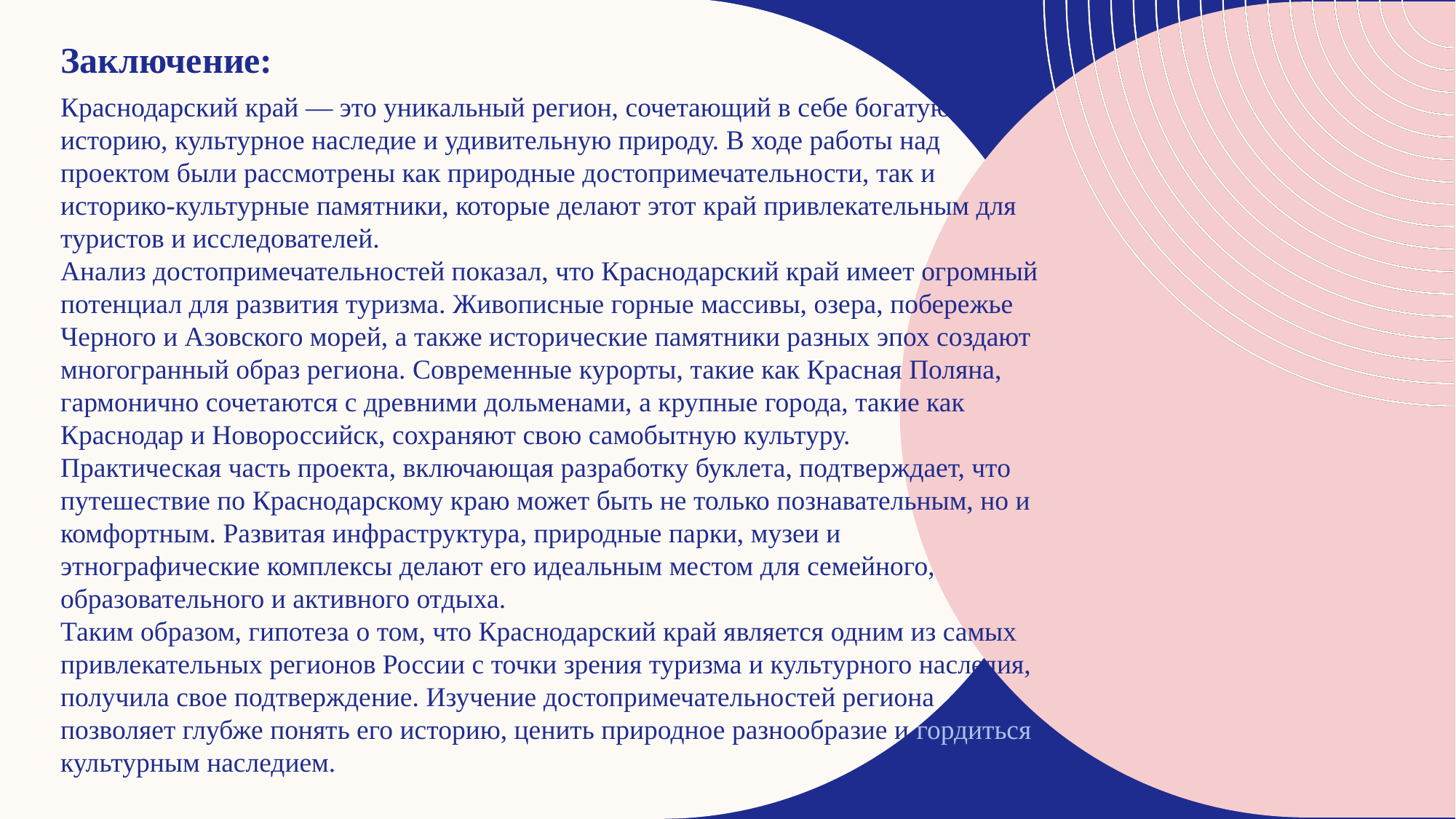

Заключение:
Краснодарский край — это уникальный регион, сочетающий в себе богатую историю, культурное наследие и удивительную природу. В ходе работы над проектом были рассмотрены как природные достопримечательности, так и историко-культурные памятники, которые делают этот край привлекательным для туристов и исследователей.
Анализ достопримечательностей показал, что Краснодарский край имеет огромный потенциал для развития туризма. Живописные горные массивы, озера, побережье Черного и Азовского морей, а также исторические памятники разных эпох создают многогранный образ региона. Современные курорты, такие как Красная Поляна, гармонично сочетаются с древними дольменами, а крупные города, такие как Краснодар и Новороссийск, сохраняют свою самобытную культуру.
Практическая часть проекта, включающая разработку буклета, подтверждает, что путешествие по Краснодарскому краю может быть не только познавательным, но и комфортным. Развитая инфраструктура, природные парки, музеи и этнографические комплексы делают его идеальным местом для семейного, образовательного и активного отдыха.
Таким образом, гипотеза о том, что Краснодарский край является одним из самых привлекательных регионов России с точки зрения туризма и культурного наследия, получила свое подтверждение. Изучение достопримечательностей региона позволяет глубже понять его историю, ценить природное разнообразие и гордиться культурным наследием.